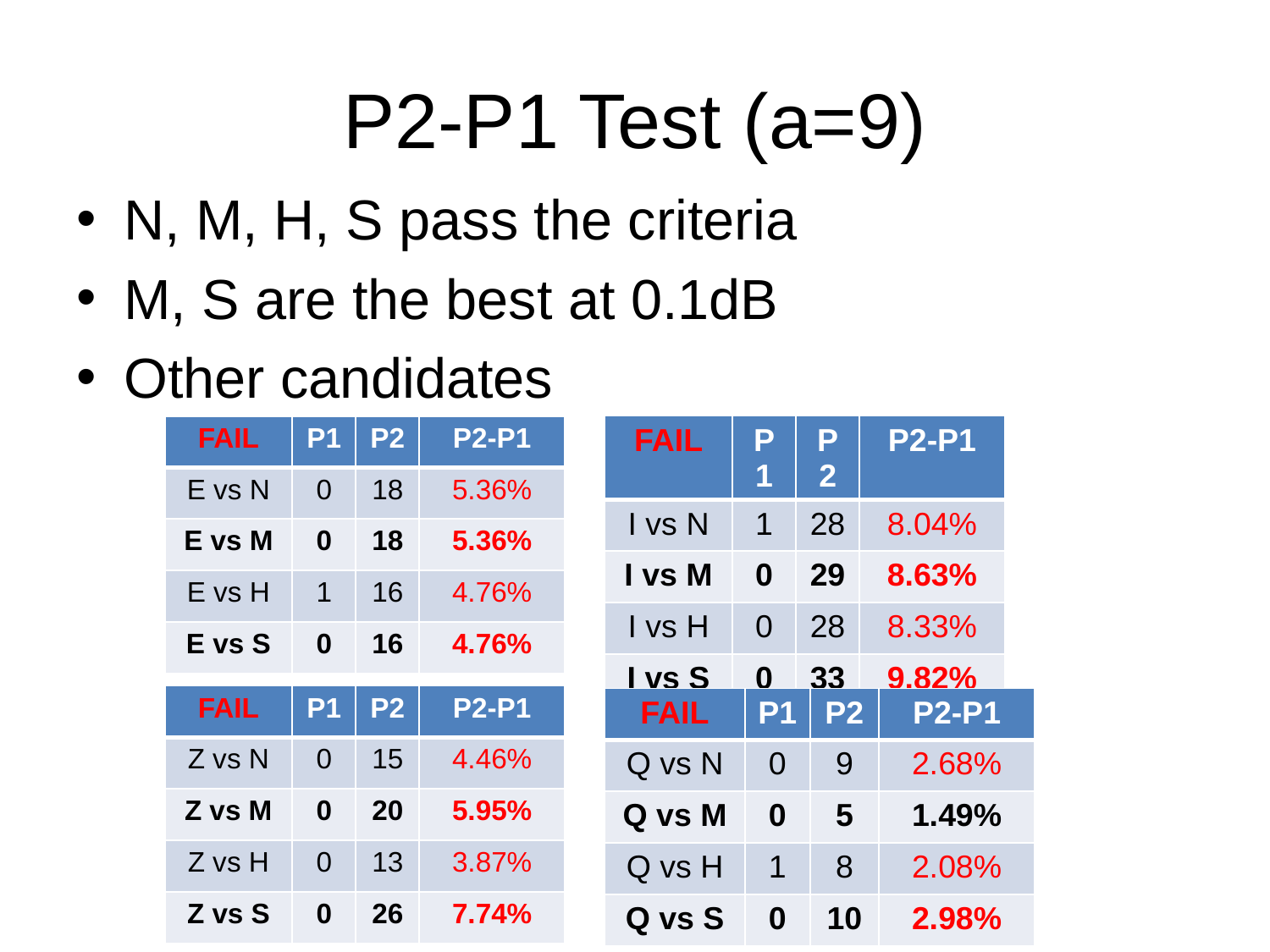

# P2-P1 Test (a=9)
N, M, H, S pass the criteria
M, S are the best at 0.1dB
Other candidates
| FAIL | P1 | P2 | P2-P1 |
| --- | --- | --- | --- |
| I vs N | 1 | 28 | 8.04% |
| I vs M | 0 | 29 | 8.63% |
| I vs H | 0 | 28 | 8.33% |
| I vs S | 0 | 33 | 9.82% |
| FAIL | P1 | P2 | P2-P1 |
| --- | --- | --- | --- |
| E vs N | 0 | 18 | 5.36% |
| E vs M | 0 | 18 | 5.36% |
| E vs H | 1 | 16 | 4.76% |
| E vs S | 0 | 16 | 4.76% |
| FAIL | P1 | P2 | P2-P1 |
| --- | --- | --- | --- |
| Z vs N | 0 | 15 | 4.46% |
| Z vs M | 0 | 20 | 5.95% |
| Z vs H | 0 | 13 | 3.87% |
| Z vs S | 0 | 26 | 7.74% |
| FAIL | P1 | P2 | P2-P1 |
| --- | --- | --- | --- |
| Q vs N | 0 | 9 | 2.68% |
| Q vs M | 0 | 5 | 1.49% |
| Q vs H | 1 | 8 | 2.08% |
| Q vs S | 0 | 10 | 2.98% |